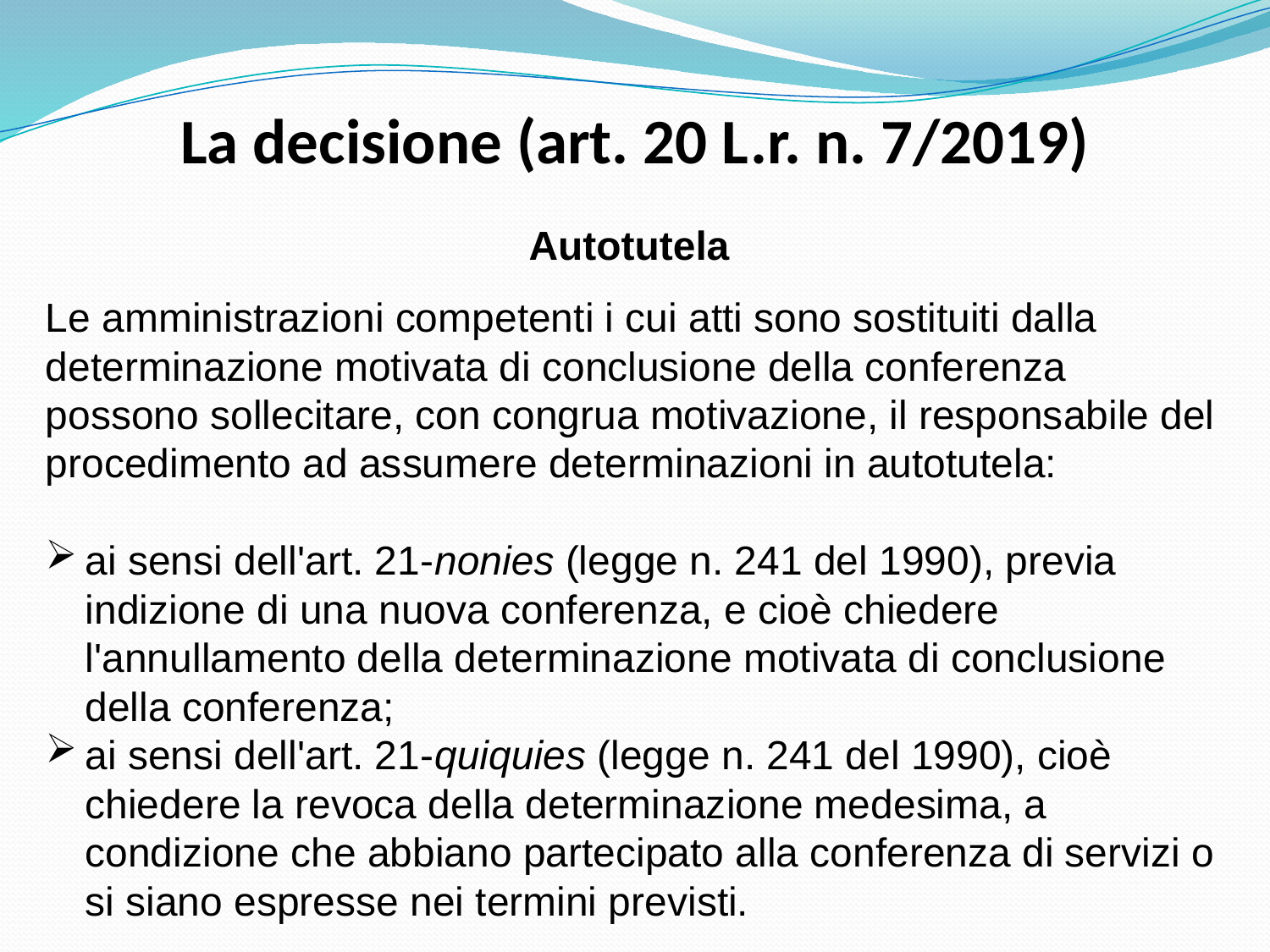

# La decisione (art. 20 L.r. n. 7/2019)
Autotutela

Le amministrazioni competenti i cui atti sono sostituiti dalla determinazione motivata di conclusione della conferenza possono sollecitare, con congrua motivazione, il responsabile del procedimento ad assumere determinazioni in autotutela:

ai sensi dell'art. 21-nonies (legge n. 241 del 1990), previa indizione di una nuova conferenza, e cioè chiedere l'annullamento della determinazione motivata di conclusione della conferenza;
ai sensi dell'art. 21-quiquies (legge n. 241 del 1990), cioè chiedere la revoca della determinazione medesima, a condizione che abbiano partecipato alla conferenza di servizi o si siano espresse nei termini previsti.